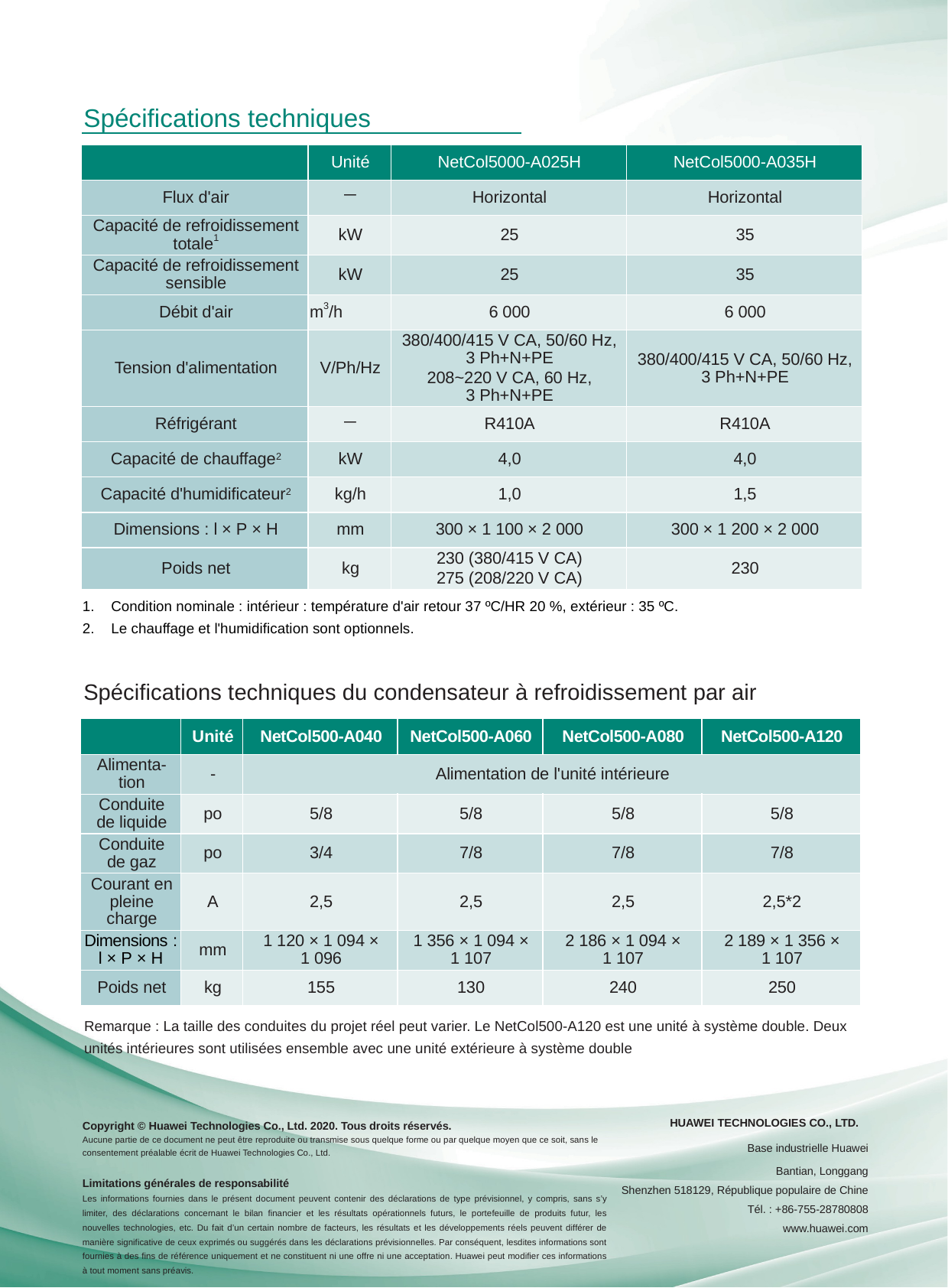

Spécifications techniques

Spécifications techniques du NetCol5000-A
|  | Unité | NetCol5000-A025H | NetCol5000-A035H |
| --- | --- | --- | --- |
| Flux d'air | － | Horizontal | Horizontal |
| Capacité de refroidissement totale1 | kW | 25 | 35 |
| Capacité de refroidissement sensible | kW | 25 | 35 |
| Débit d'air | m3/h | 6 000 | 6 000 |
| Tension d'alimentation | V/Ph/Hz | 380/400/415 V CA, 50/60 Hz, 3 Ph+N+PE 208~220 V CA, 60 Hz, 3 Ph+N+PE | 380/400/415 V CA, 50/60 Hz, 3 Ph+N+PE |
| Réfrigérant | － | R410A | R410A |
| Capacité de chauffage2 | kW | 4,0 | 4,0 |
| Capacité d'humidificateur2 | kg/h | 1,0 | 1,5 |
| Dimensions : l × P × H | mm | 300 × 1 100 × 2 000 | 300 × 1 200 × 2 000 |
| Poids net | kg | 230 (380/415 V CA) 275 (208/220 V CA) | 230 |
Condition nominale : intérieur : température d'air retour 37 ºC/HR 20 %, extérieur : 35 ºC.
Le chauffage et l'humidification sont optionnels.
Spécifications techniques du condensateur à refroidissement par air
|  | Unité | NetCol500-A040 | NetCol500-A060 | NetCol500-A080 | NetCol500-A120 |
| --- | --- | --- | --- | --- | --- |
| Alimenta-tion | - | Alimentation de l'unité intérieure |  |  |  |
| Conduite de liquide | po | 5/8 | 5/8 | 5/8 | 5/8 |
| Conduite de gaz | po | 3/4 | 7/8 | 7/8 | 7/8 |
| Courant en pleine charge | A | 2,5 | 2,5 | 2,5 | 2,5\*2 |
| Dimensions : l × P × H | mm | 1 120 × 1 094 × 1 096 | 1 356 × 1 094 × 1 107 | 2 186 × 1 094 × 1 107 | 2 189 × 1 356 × 1 107 |
| Poids net | kg | 155 | 130 | 240 | 250 |
Remarque : La taille des conduites du projet réel peut varier. Le NetCol500-A120 est une unité à système double. Deux unités intérieures sont utilisées ensemble avec une unité extérieure à système double
Copyright © Huawei Technologies Co., Ltd. 2020. Tous droits réservés.
Aucune partie de ce document ne peut être reproduite ou transmise sous quelque forme ou par quelque moyen que ce soit, sans le consentement préalable écrit de Huawei Technologies Co., Ltd.
Limitations générales de responsabilité
Les informations fournies dans le présent document peuvent contenir des déclarations de type prévisionnel, y compris, sans s’y limiter, des déclarations concernant le bilan financier et les résultats opérationnels futurs, le portefeuille de produits futur, les nouvelles technologies, etc. Du fait d’un certain nombre de facteurs, les résultats et les développements réels peuvent différer de manière significative de ceux exprimés ou suggérés dans les déclarations prévisionnelles. Par conséquent, lesdites informations sont fournies à des fins de référence uniquement et ne constituent ni une offre ni une acceptation. Huawei peut modifier ces informations à tout moment sans préavis.
HUAWEI TECHNOLOGIES CO., LTD.
		Base industrielle Huawei
				Bantian, Longgang
Shenzhen 518129, République populaire de Chine
	Tél. : +86-755-28780808
			www.huawei.com